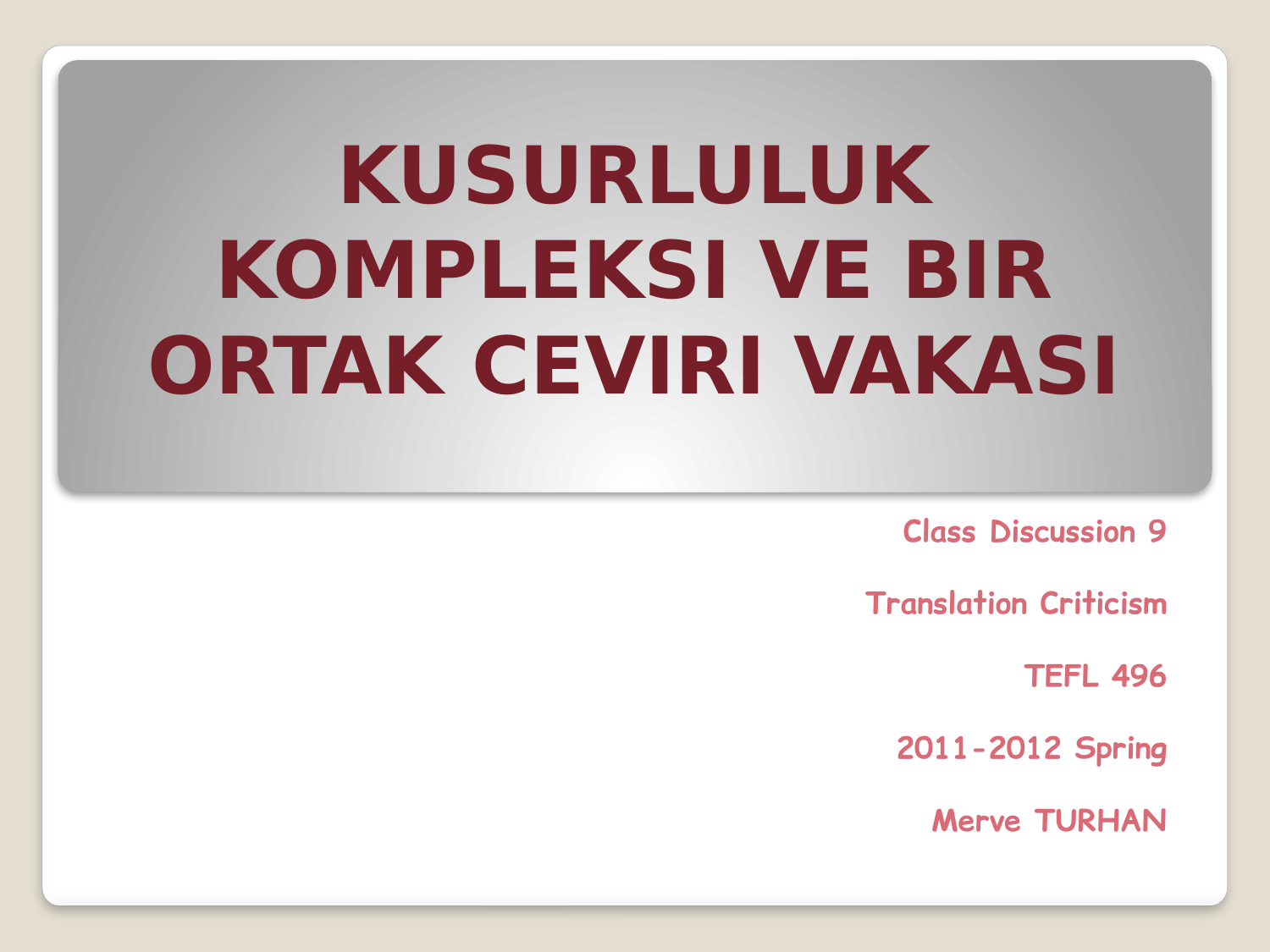

# KUSURLULUK KOMPLEKSI VE BIR ORTAK CEVIRI VAKASI
Class Discussion 9

Translation Criticism

TEFL 496

2011-2012 Spring

Merve TURHAN